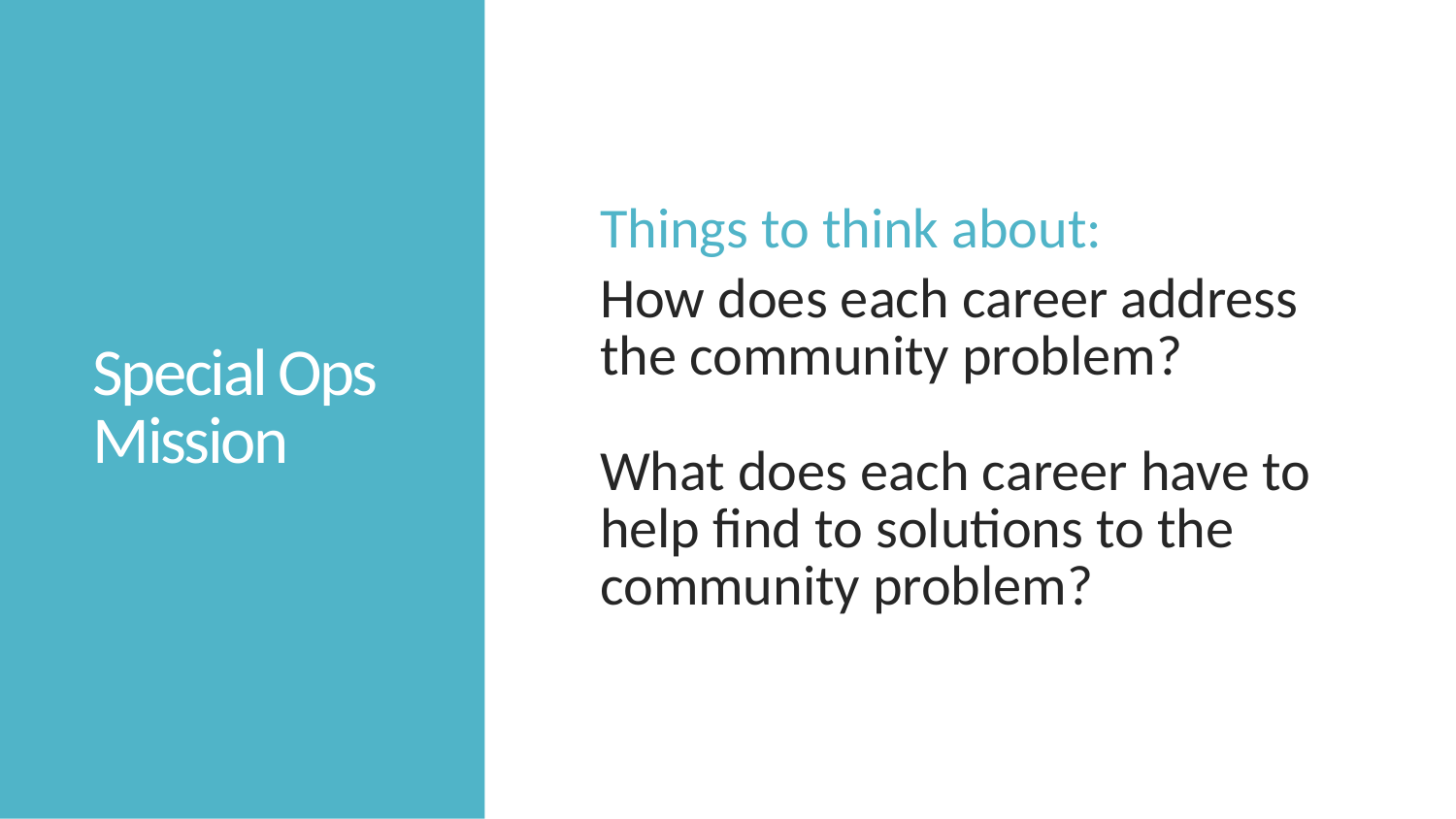

# Special Ops Mission
Things to think about:
How does each career address the community problem?
What does each career have to help find to solutions to the community problem?